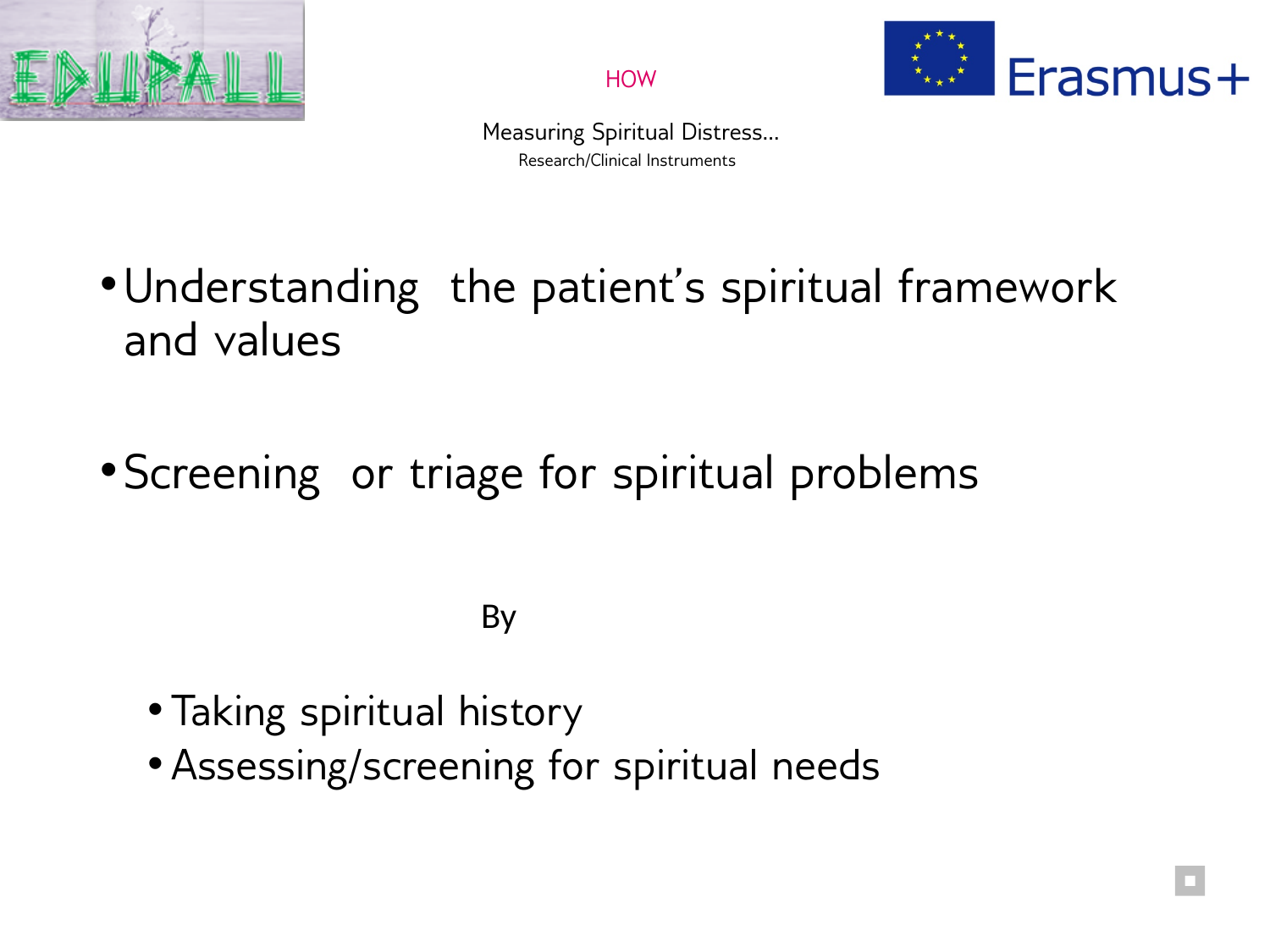

# HOW Measuring Spiritual Distress… Research/Clinical Instruments
Understanding  the patient’s spiritual framework and values

Screening  or triage for spiritual problems

By

Taking spiritual history
Assessing/screening for spiritual needs